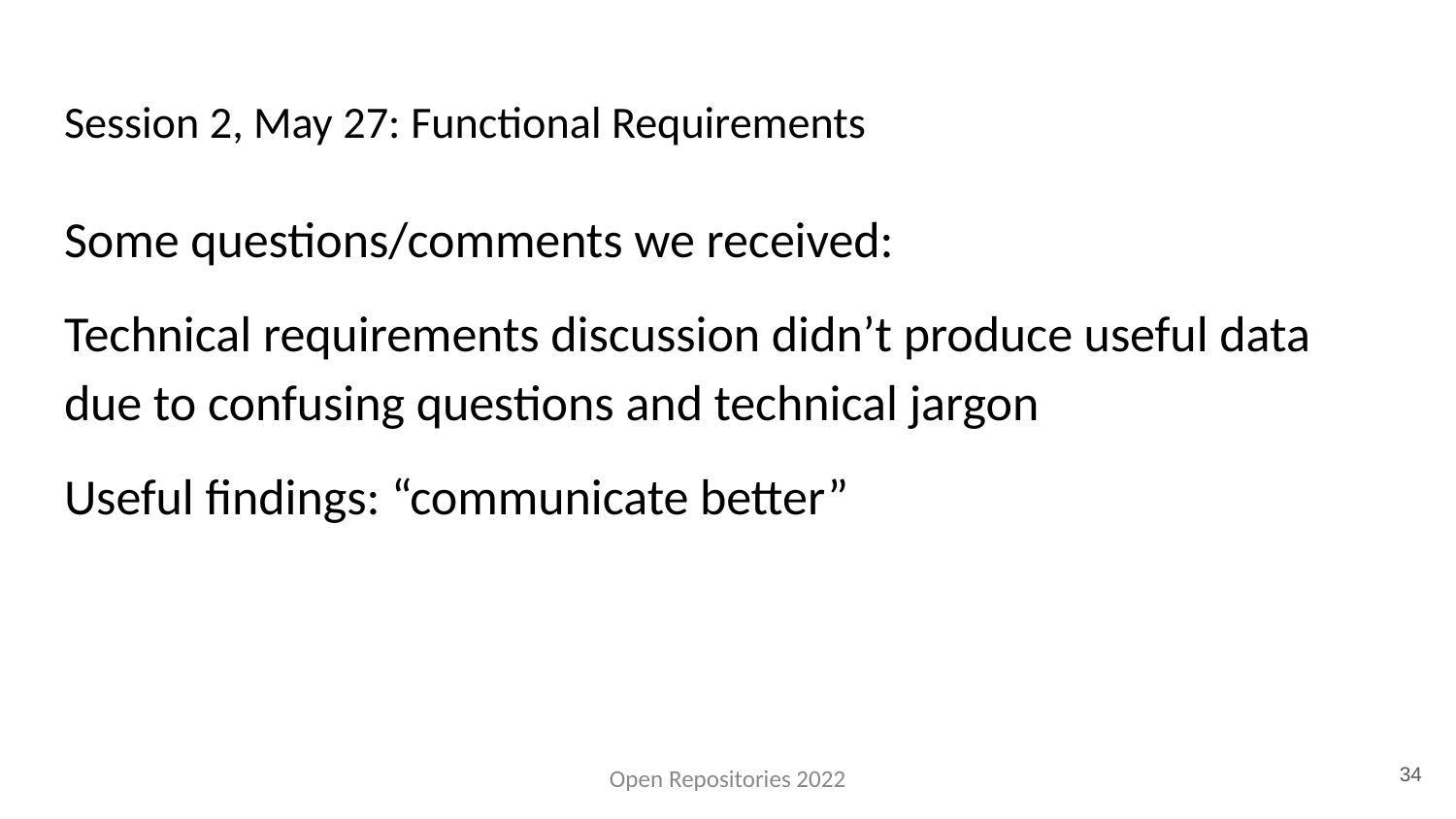

# Session 2, May 27: Functional Requirements
Some questions/comments we received:
Technical requirements discussion didn’t produce useful data due to confusing questions and technical jargon
Useful findings: “communicate better”

34